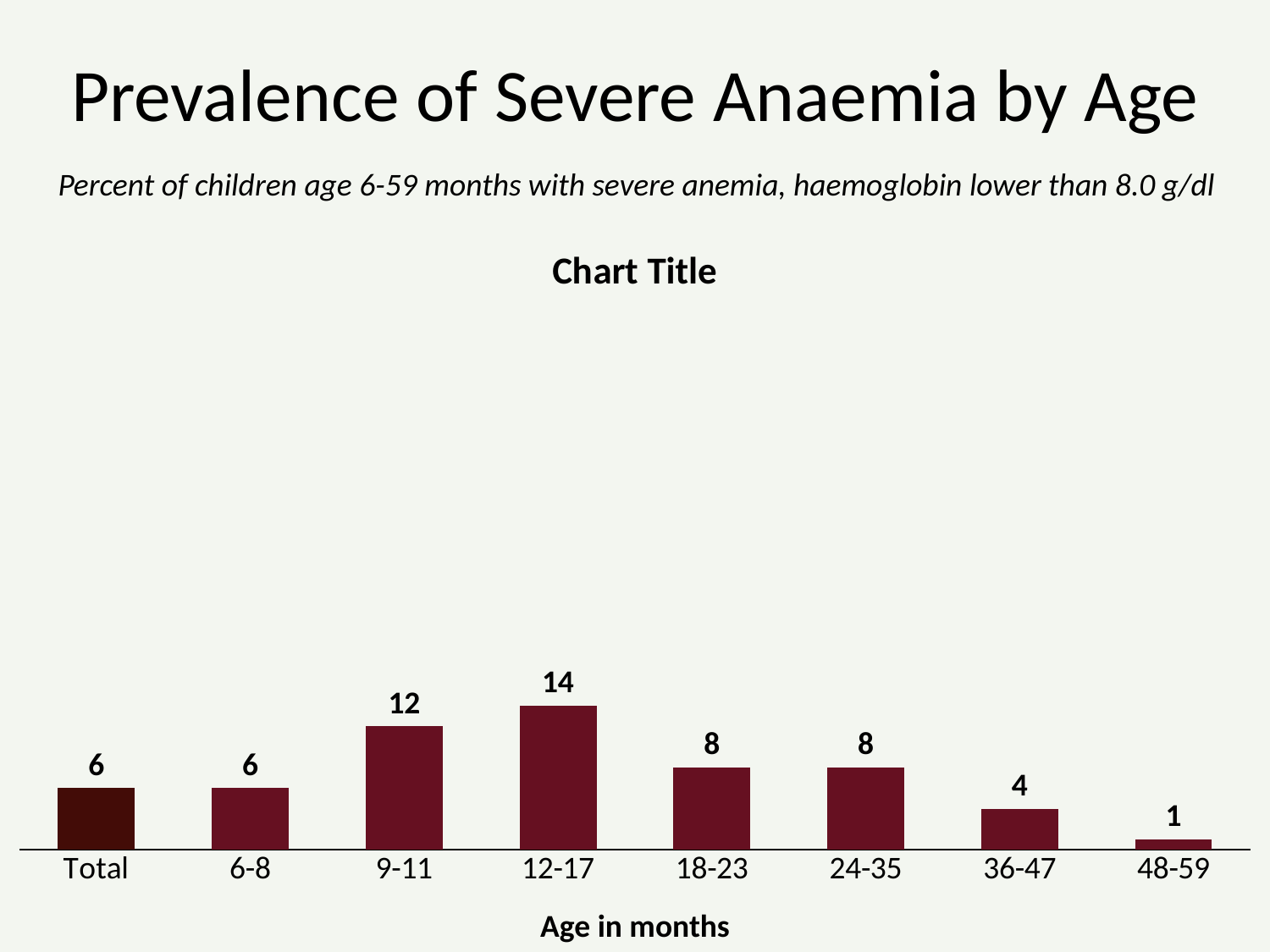

Prevalence of Severe Anaemia by Age
Percent of children age 6-59 months with severe anemia, haemoglobin lower than 8.0 g/dl

### Chart:

| Category |  |
|---|---|
| Total | 6.0 |
| 6-8 | 6.0 |
| 9-11 | 12.0 |
| 12-17 | 14.0 |
| 18-23 | 8.0 |
| 24-35 | 8.0 |
| 36-47 | 4.0 |
| 48-59 | 1.0 |
Age in months